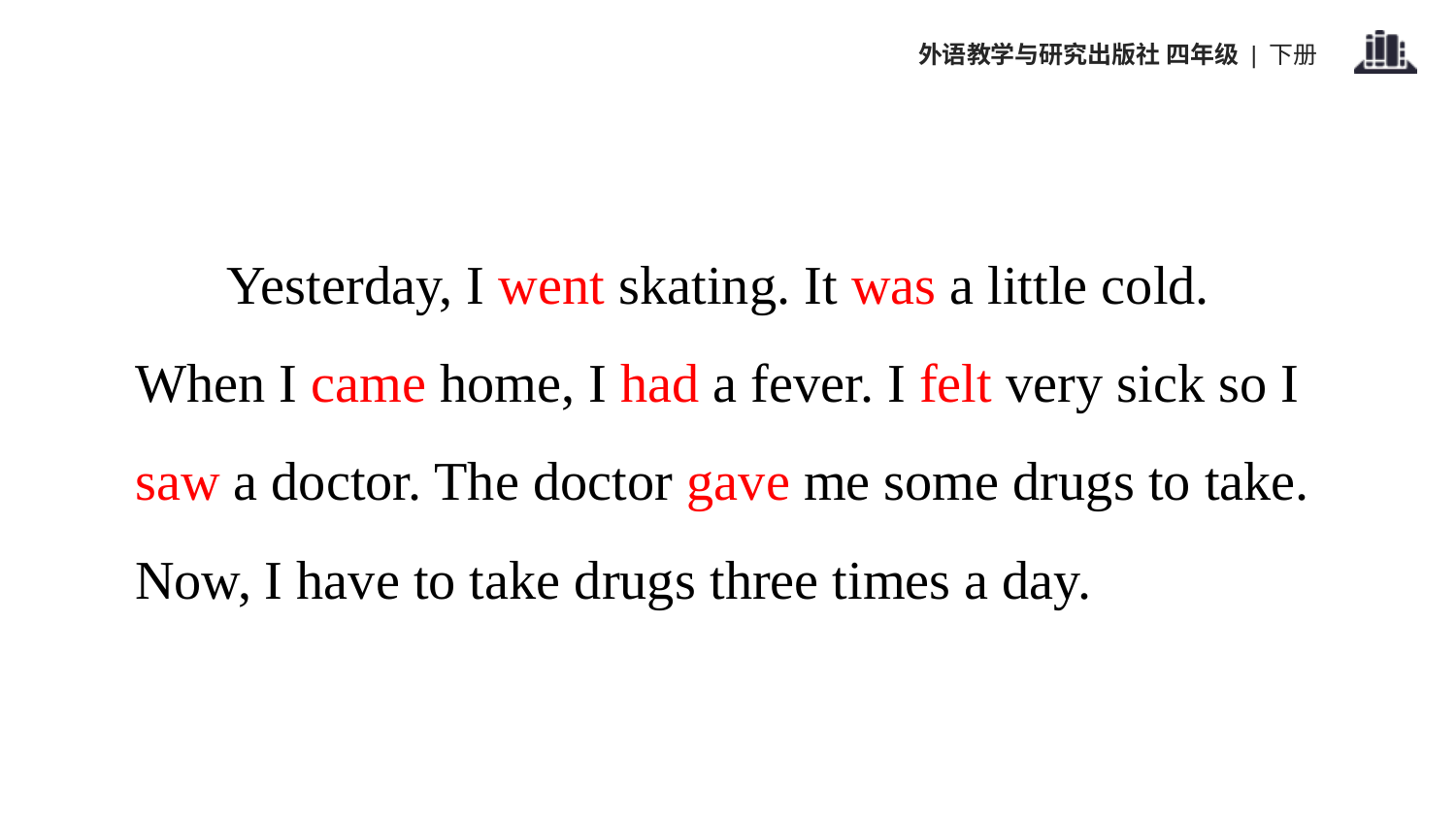

Yesterday, I went skating. It was a little cold. When I came home, I had a fever. I felt very sick so I saw a doctor. The doctor gave me some drugs to take.
Now, I have to take drugs three times a day.